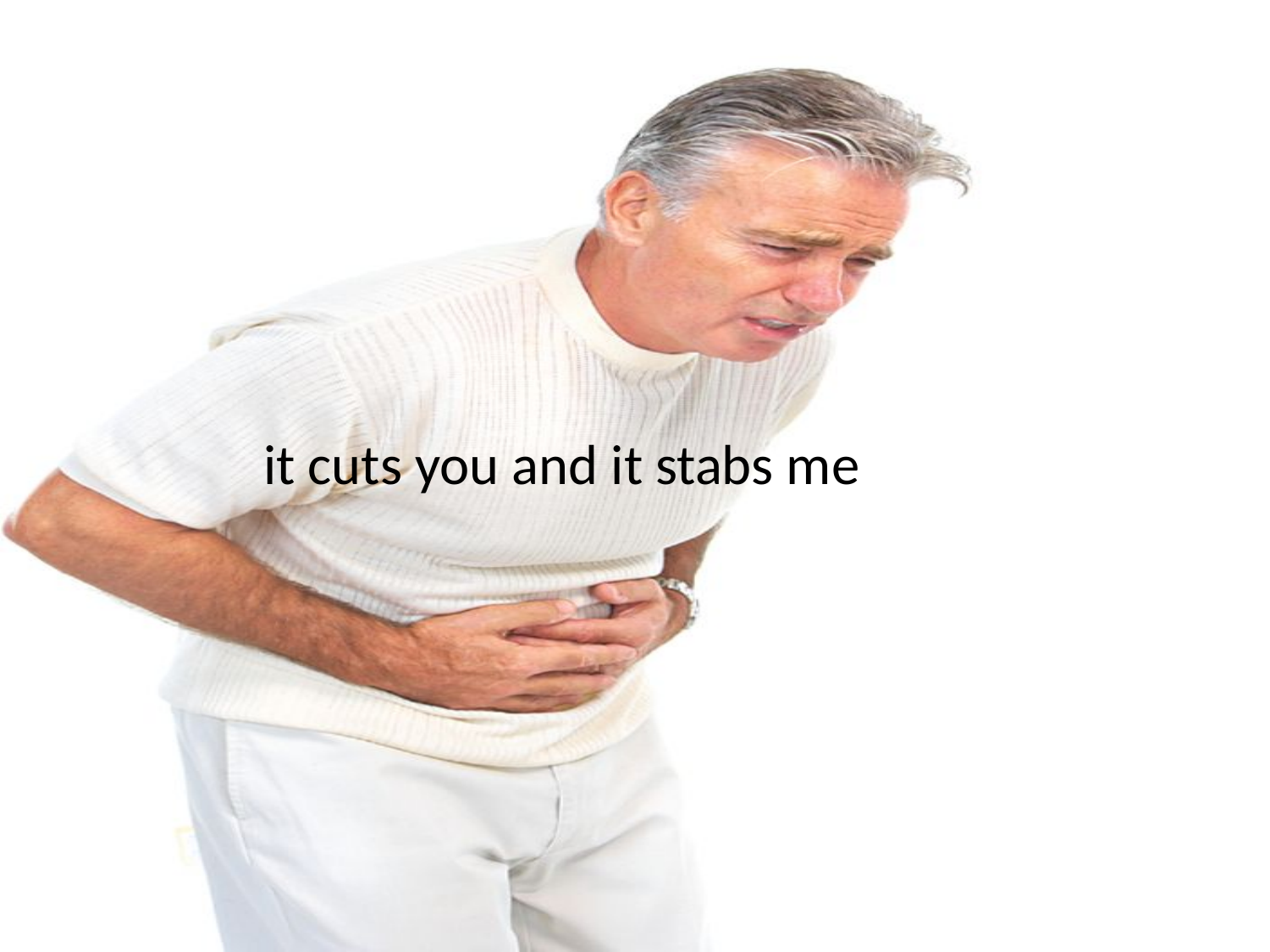

#
it cuts you and it stabs me